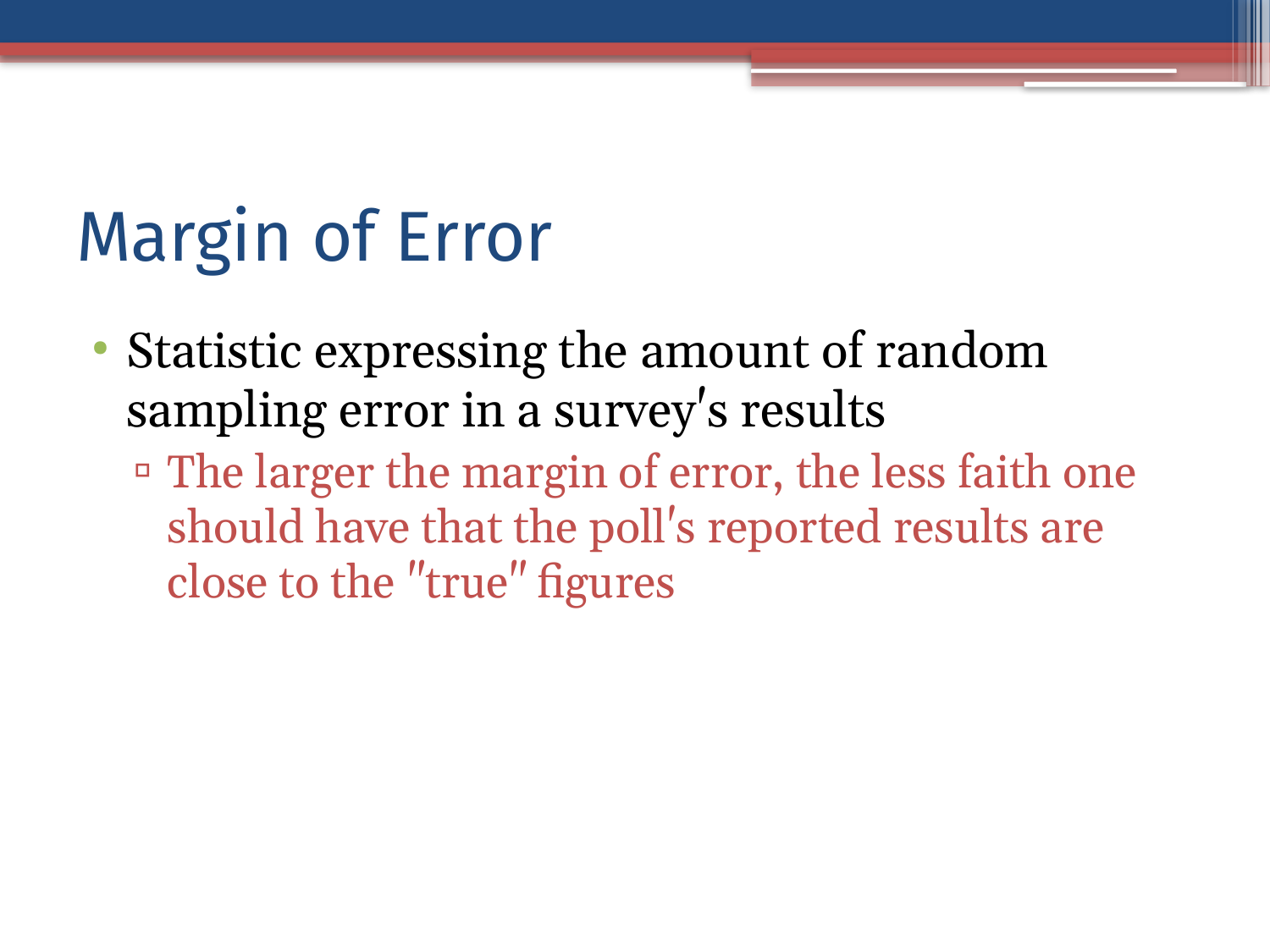

# Margin of Error
Statistic expressing the amount of random sampling error in a survey's results
The larger the margin of error, the less faith one should have that the poll's reported results are close to the "true" figures